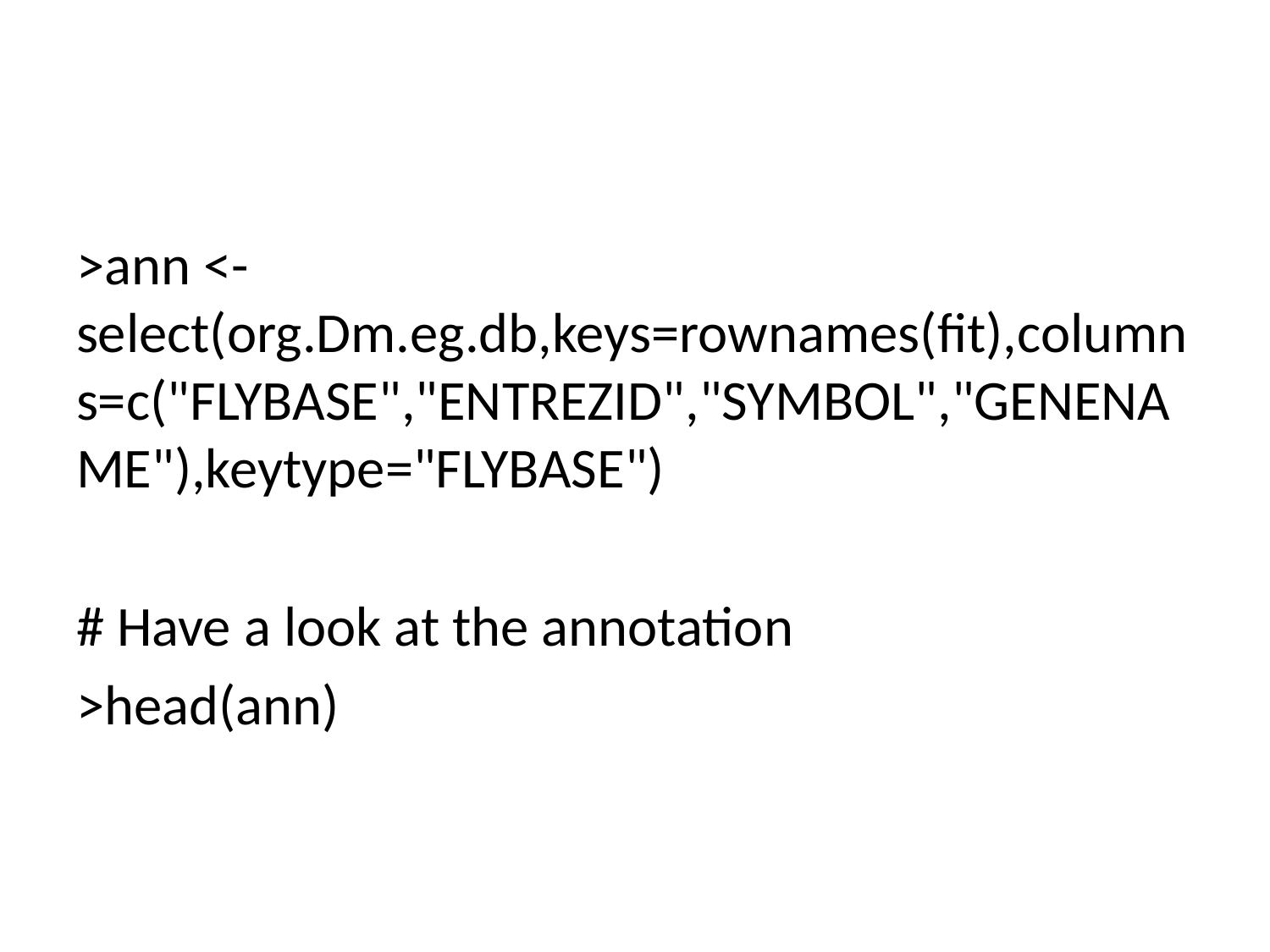

#
>ann <- select(org.Dm.eg.db,keys=rownames(fit),columns=c("FLYBASE","ENTREZID","SYMBOL","GENENAME"),keytype="FLYBASE")

# Have a look at the annotation
>head(ann)